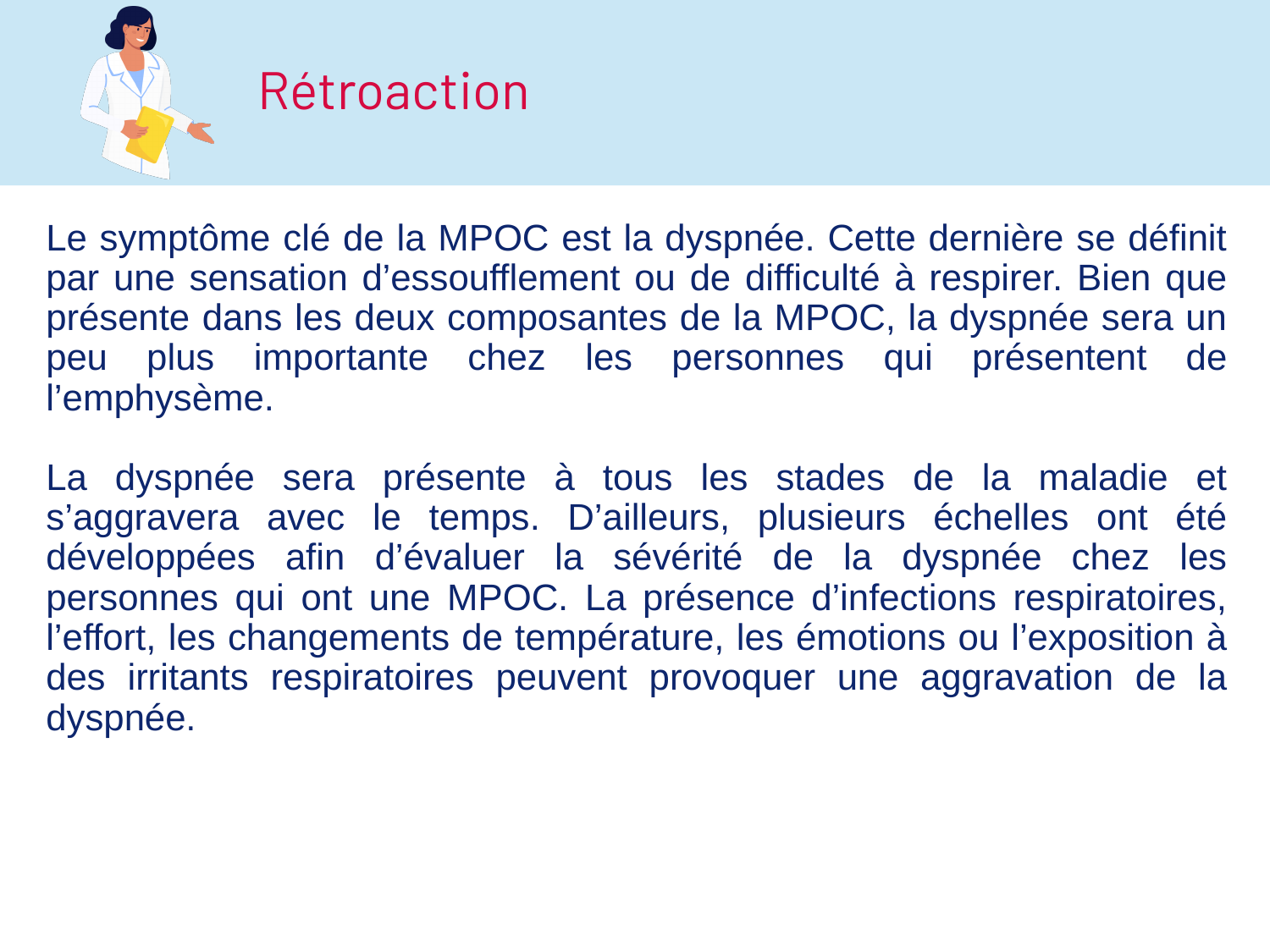

Le symptôme clé de la MPOC est la dyspnée. Cette dernière se définit par une sensation d’essoufflement ou de difficulté à respirer. Bien que présente dans les deux composantes de la MPOC, la dyspnée sera un peu plus importante chez les personnes qui présentent de l’emphysème.

La dyspnée sera présente à tous les stades de la maladie et s’aggravera avec le temps. D’ailleurs, plusieurs échelles ont été développées afin d’évaluer la sévérité de la dyspnée chez les personnes qui ont une MPOC. La présence d’infections respiratoires, l’effort, les changements de température, les émotions ou l’exposition à des irritants respiratoires peuvent provoquer une aggravation de la dyspnée.